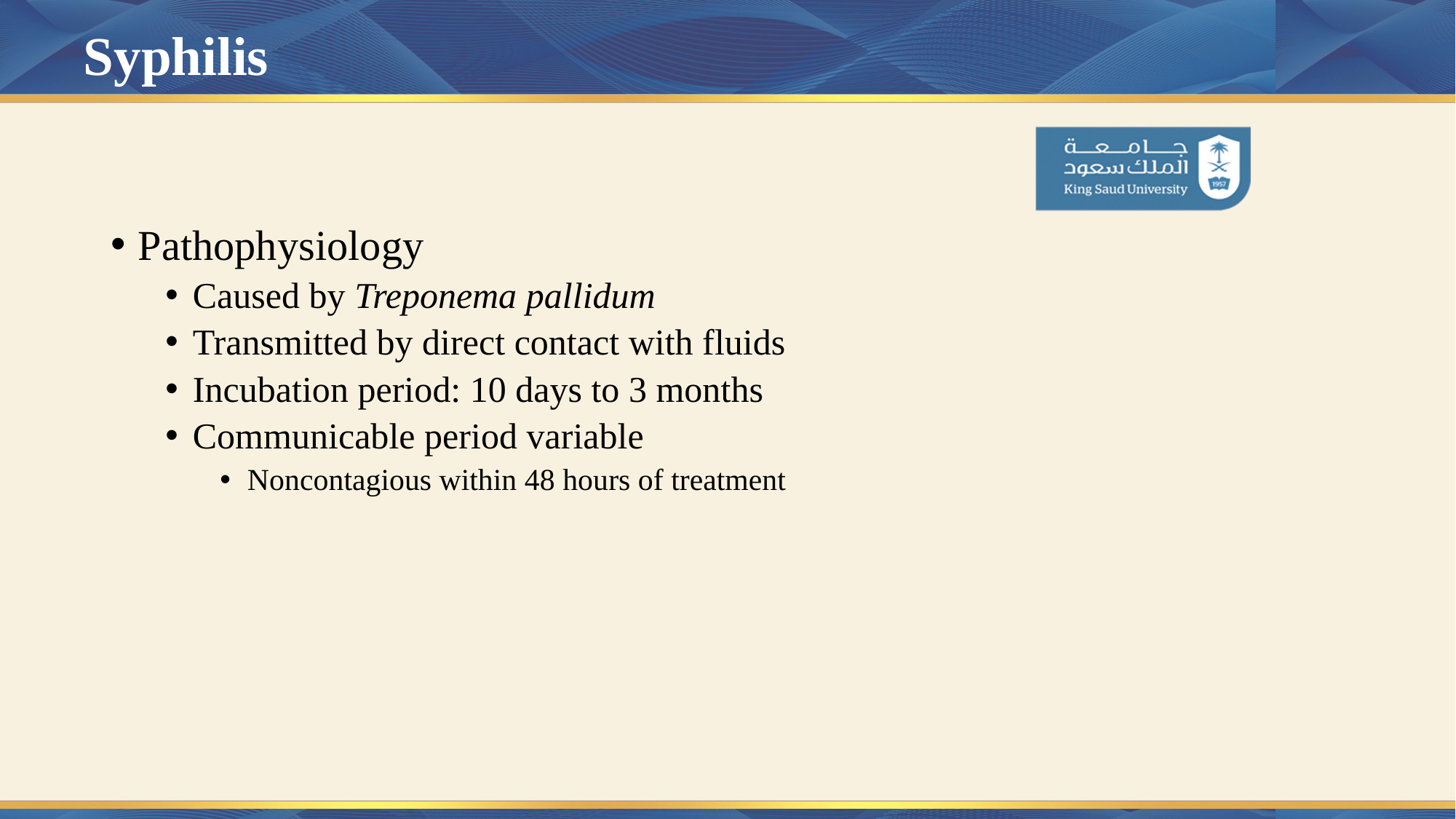

# Syphilis
Pathophysiology
Caused by Treponema pallidum
Transmitted by direct contact with fluids
Incubation period: 10 days to 3 months
Communicable period variable
Noncontagious within 48 hours of treatment